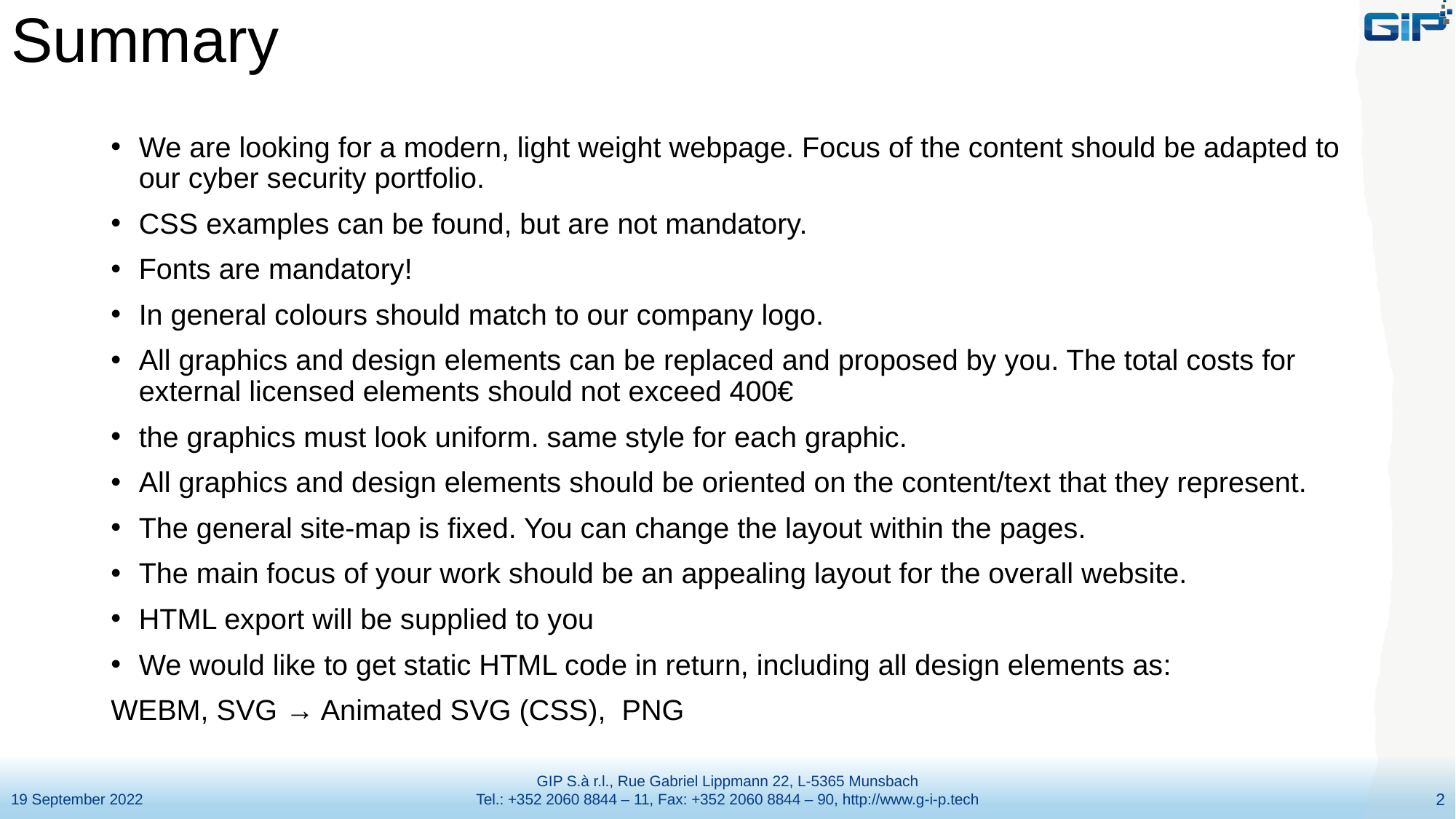

# Summary
We are looking for a modern, light weight webpage. Focus of the content should be adapted to our cyber security portfolio.
CSS examples can be found, but are not mandatory.
Fonts are mandatory!
In general colours should match to our company logo.
All graphics and design elements can be replaced and proposed by you. The total costs for external licensed elements should not exceed 400€
the graphics must look uniform. same style for each graphic.
All graphics and design elements should be oriented on the content/text that they represent.
The general site-map is fixed. You can change the layout within the pages.
The main focus of your work should be an appealing layout for the overall website.
HTML export will be supplied to you
We would like to get static HTML code in return, including all design elements as:
WEBM, SVG → Animated SVG (CSS),  PNG

19 September 2022
GIP S.à r.l., Rue Gabriel Lippmann 22, L-5365 Munsbach
Tel.: +352 2060 8844 – 11, Fax: +352 2060 8844 – 90, http://www.g-i-p.tech

2